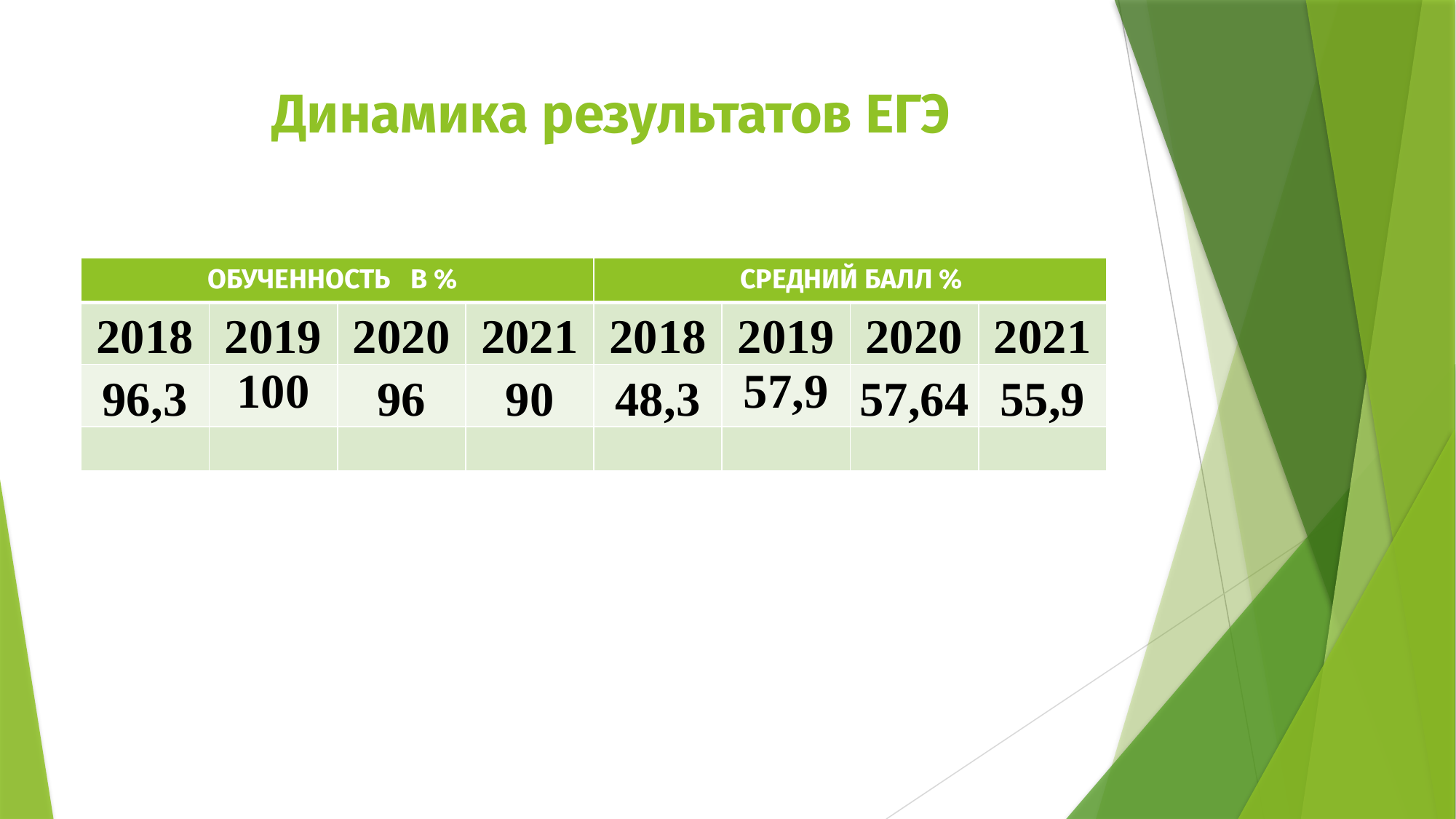

# Динамика результатов ЕГЭ
| ОБУЧЕННОСТЬ В % |  |  |  | СРЕДНИЙ БАЛЛ % |  |  |  |
| --- | --- | --- | --- | --- | --- | --- | --- |
| 2018 | 2019 | 2020 | 2021 | 2018 | 2019 | 2020 | 2021 |
| 96,3 | 100 | 96 | 90 | 48,3 | 57,9 | 57,64 | 55,9 |
|  |  |  |  |  |  |  |  |